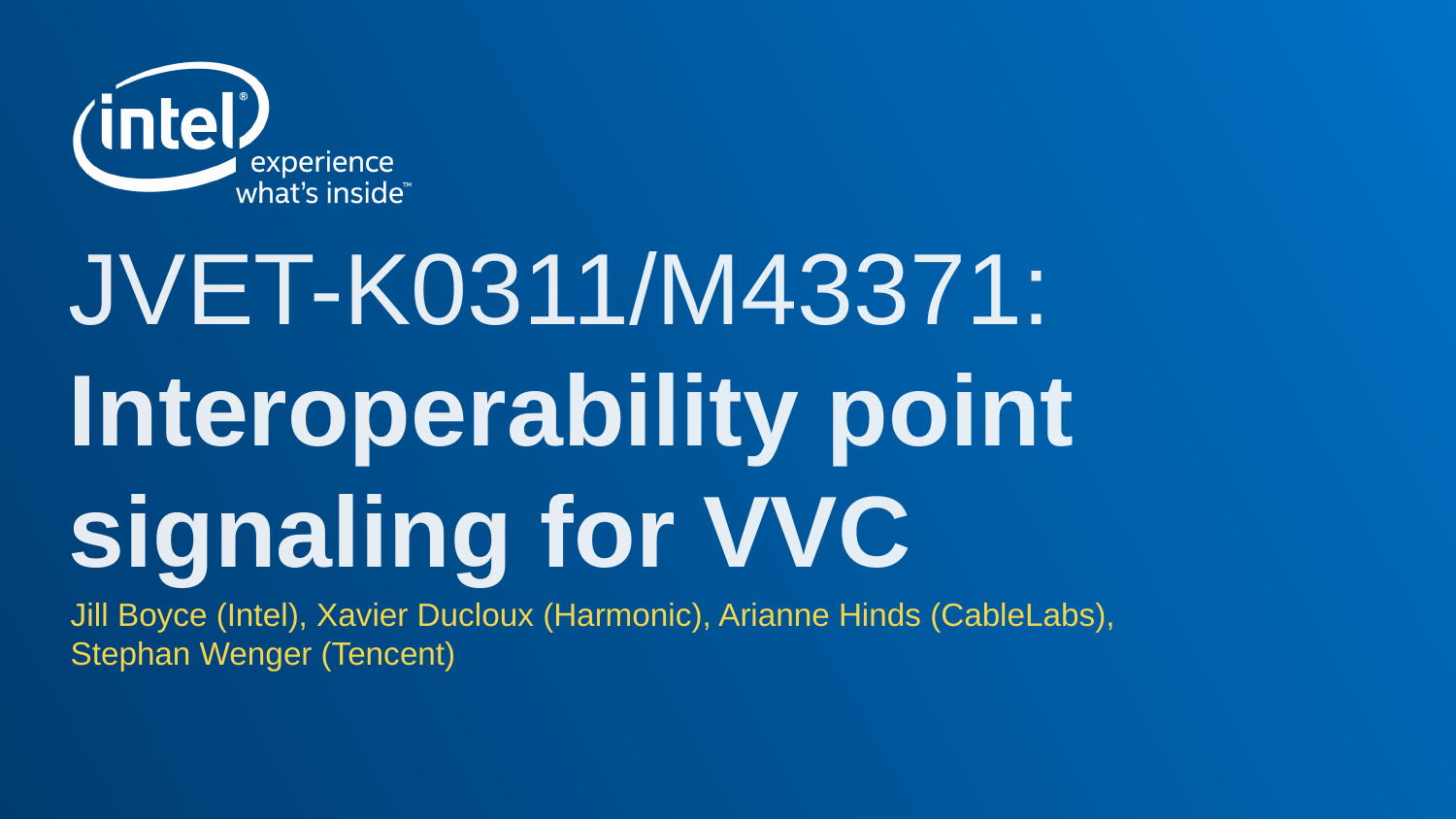

# JVET-K0311/M43371: Interoperability point signaling for VVC
Jill Boyce (Intel), Xavier Ducloux (Harmonic), Arianne Hinds (CableLabs), Stephan Wenger (Tencent)